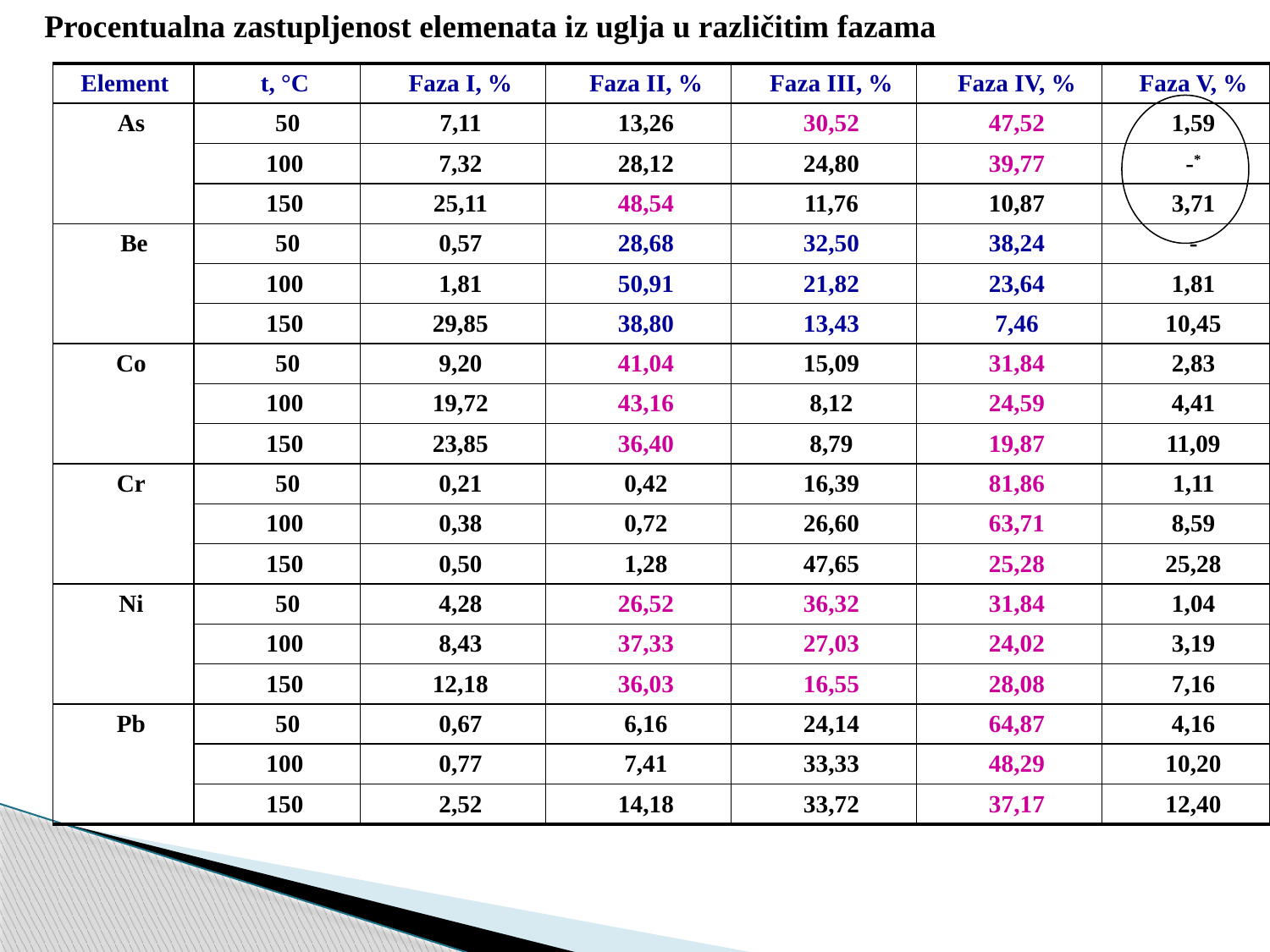

Procentualna zastupljenost elemenata iz uglja u različitim fazama
| Element | t, °C | Faza I, % | Faza II, % | Faza III, % | Faza IV, % | Faza V, % |
| --- | --- | --- | --- | --- | --- | --- |
| As | 50 | 7,11 | 13,26 | 30,52 | 47,52 | 1,59 |
|  | 100 | 7,32 | 28,12 | 24,80 | 39,77 | -\* |
|  | 150 | 25,11 | 48,54 | 11,76 | 10,87 | 3,71 |
| Be | 50 | 0,57 | 28,68 | 32,50 | 38,24 | - |
|  | 100 | 1,81 | 50,91 | 21,82 | 23,64 | 1,81 |
|  | 150 | 29,85 | 38,80 | 13,43 | 7,46 | 10,45 |
| Co | 50 | 9,20 | 41,04 | 15,09 | 31,84 | 2,83 |
|  | 100 | 19,72 | 43,16 | 8,12 | 24,59 | 4,41 |
|  | 150 | 23,85 | 36,40 | 8,79 | 19,87 | 11,09 |
| Cr | 50 | 0,21 | 0,42 | 16,39 | 81,86 | 1,11 |
|  | 100 | 0,38 | 0,72 | 26,60 | 63,71 | 8,59 |
|  | 150 | 0,50 | 1,28 | 47,65 | 25,28 | 25,28 |
| Ni | 50 | 4,28 | 26,52 | 36,32 | 31,84 | 1,04 |
|  | 100 | 8,43 | 37,33 | 27,03 | 24,02 | 3,19 |
|  | 150 | 12,18 | 36,03 | 16,55 | 28,08 | 7,16 |
| Pb | 50 | 0,67 | 6,16 | 24,14 | 64,87 | 4,16 |
|  | 100 | 0,77 | 7,41 | 33,33 | 48,29 | 10,20 |
|  | 150 | 2,52 | 14,18 | 33,72 | 37,17 | 12,40 |